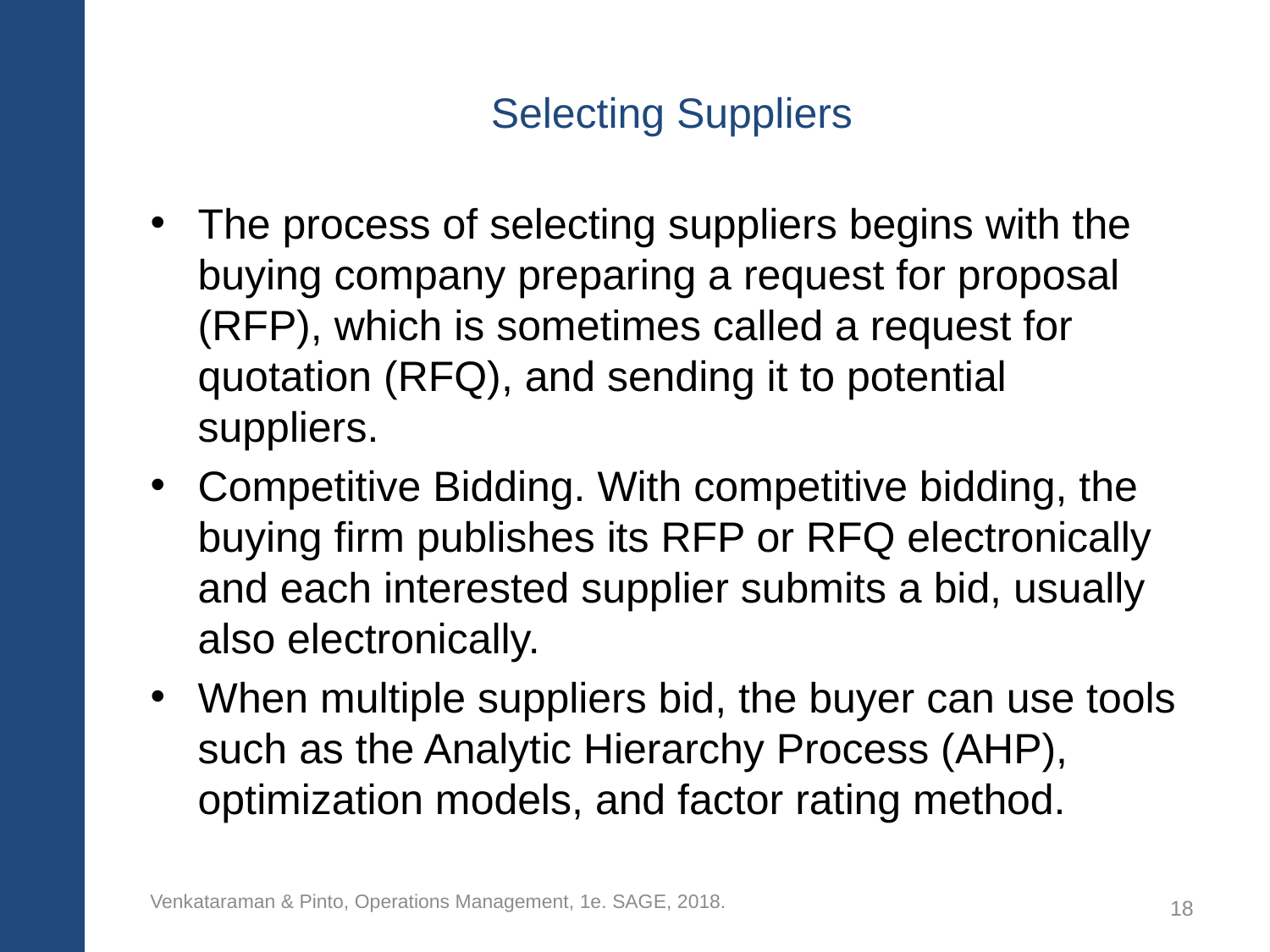

# Selecting Suppliers
The process of selecting suppliers begins with the buying company preparing a request for proposal (RFP), which is sometimes called a request for quotation (RFQ), and sending it to potential suppliers.
Competitive Bidding. With competitive bidding, the buying firm publishes its RFP or RFQ electronically and each interested supplier submits a bid, usually also electronically.
When multiple suppliers bid, the buyer can use tools such as the Analytic Hierarchy Process (AHP), optimization models, and factor rating method.
Venkataraman & Pinto, Operations Management, 1e. SAGE, 2018.
18